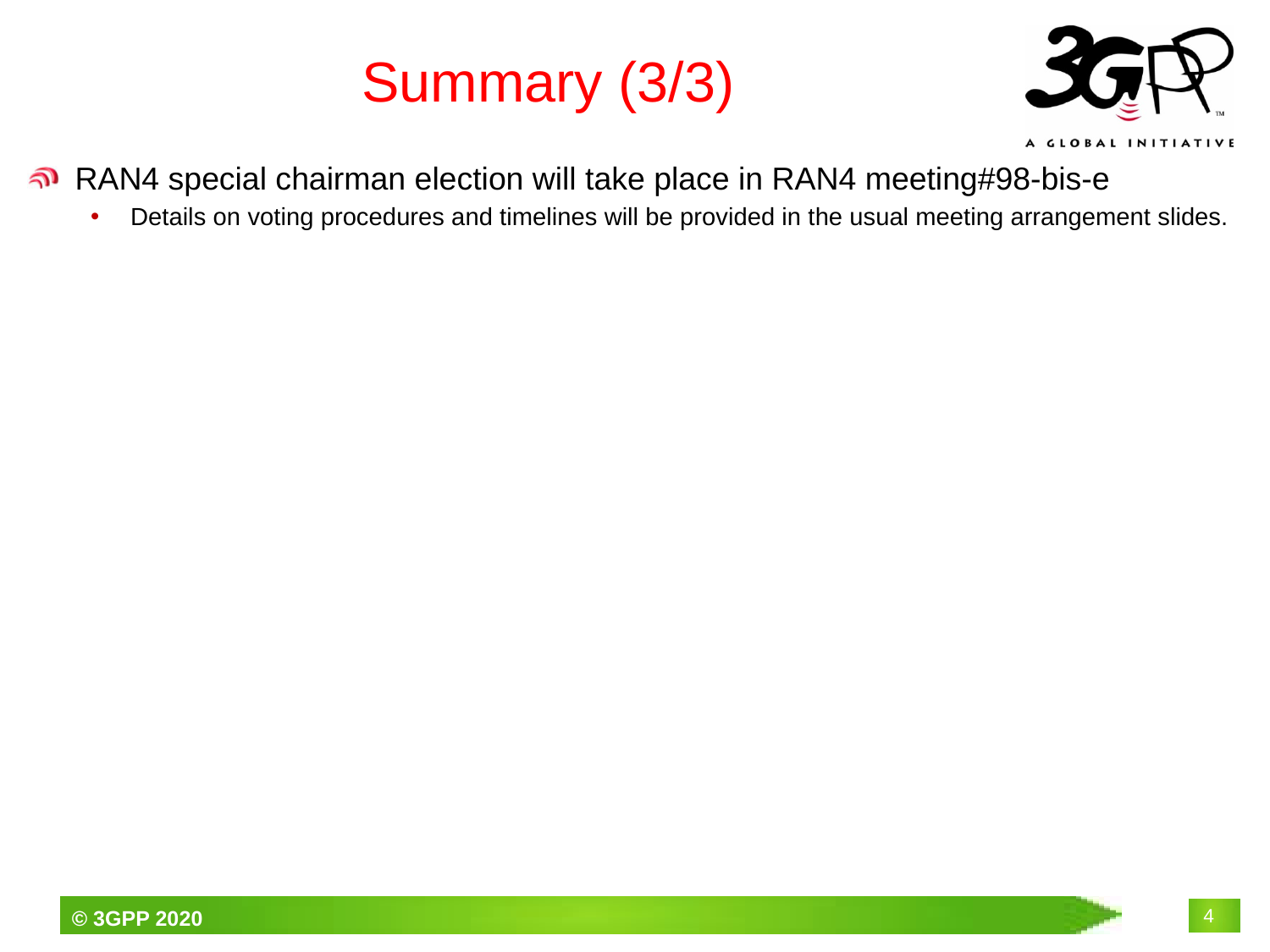

# Summary (3/3)

RAN4 special chairman election will take place in RAN4 meeting#98-bis-e
Details on voting procedures and timelines will be provided in the usual meeting arrangement slides.